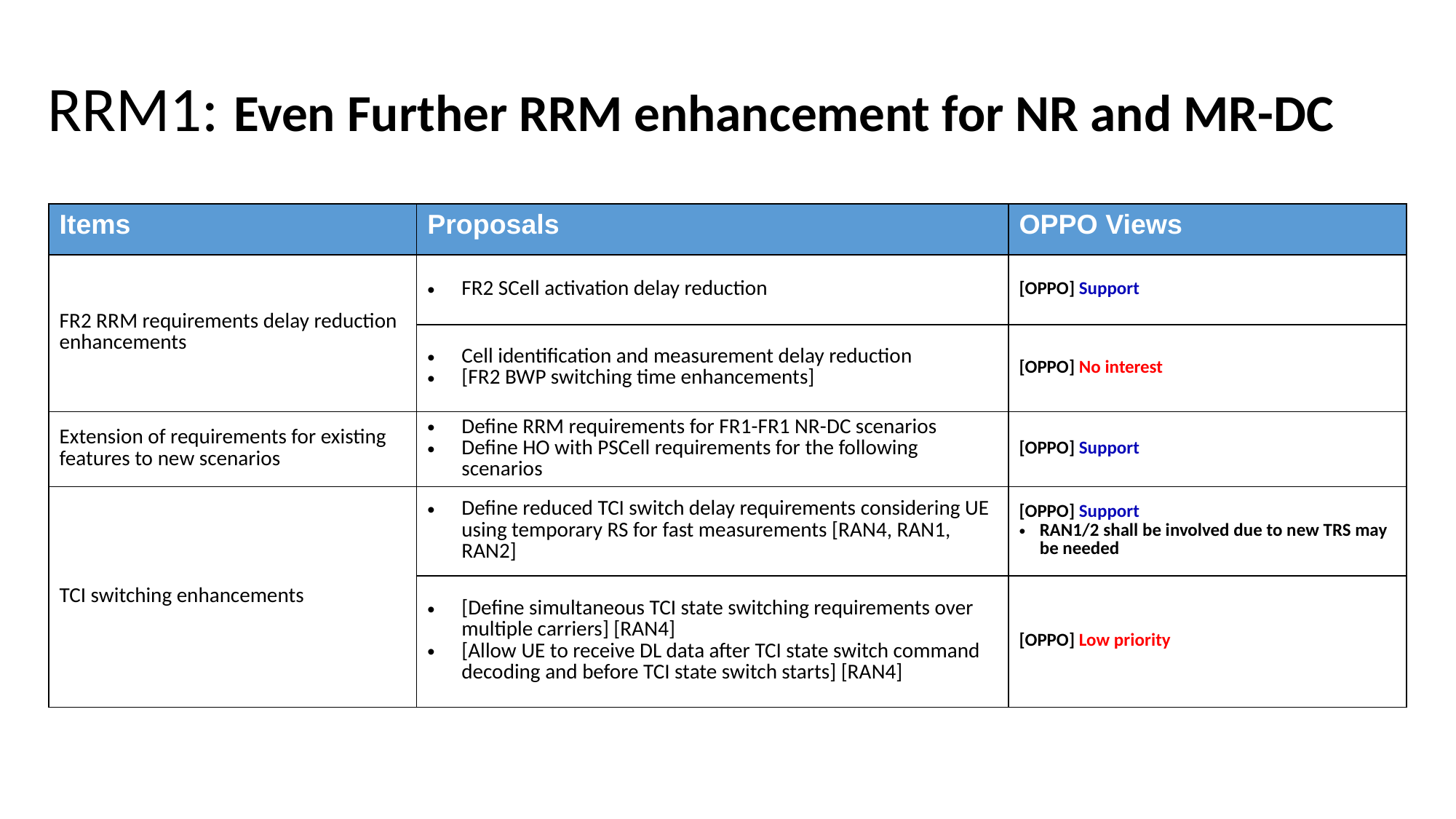

# RRM1: Even Further RRM enhancement for NR and MR-DC
| Items | Proposals | OPPO Views |
| --- | --- | --- |
| FR2 RRM requirements delay reduction enhancements | FR2 SCell activation delay reduction | [OPPO] Support |
|  | Cell identification and measurement delay reduction [FR2 BWP switching time enhancements] | [OPPO] No interest |
| Extension of requirements for existing features to new scenarios | Define RRM requirements for FR1-FR1 NR-DC scenarios Define HO with PSCell requirements for the following scenarios | [OPPO] Support |
| TCI switching enhancements | Define reduced TCI switch delay requirements considering UE using temporary RS for fast measurements [RAN4, RAN1, RAN2] | [OPPO] Support RAN1/2 shall be involved due to new TRS may be needed |
|  | [Define simultaneous TCI state switching requirements over multiple carriers] [RAN4] [Allow UE to receive DL data after TCI state switch command decoding and before TCI state switch starts] [RAN4] | [OPPO] Low priority |